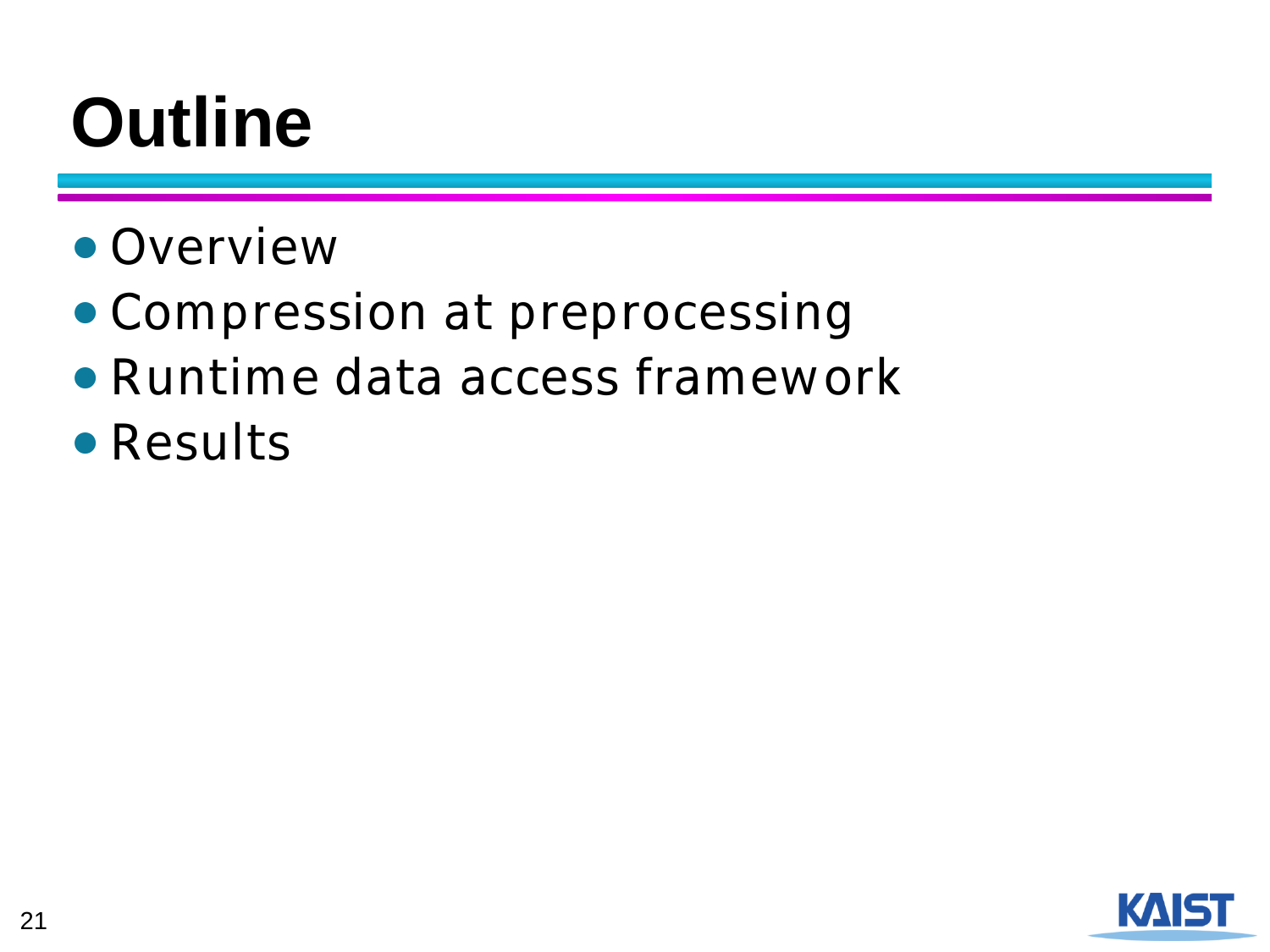

# Outline
Overview
Compression at preprocessing
Runtime data access framework
Results